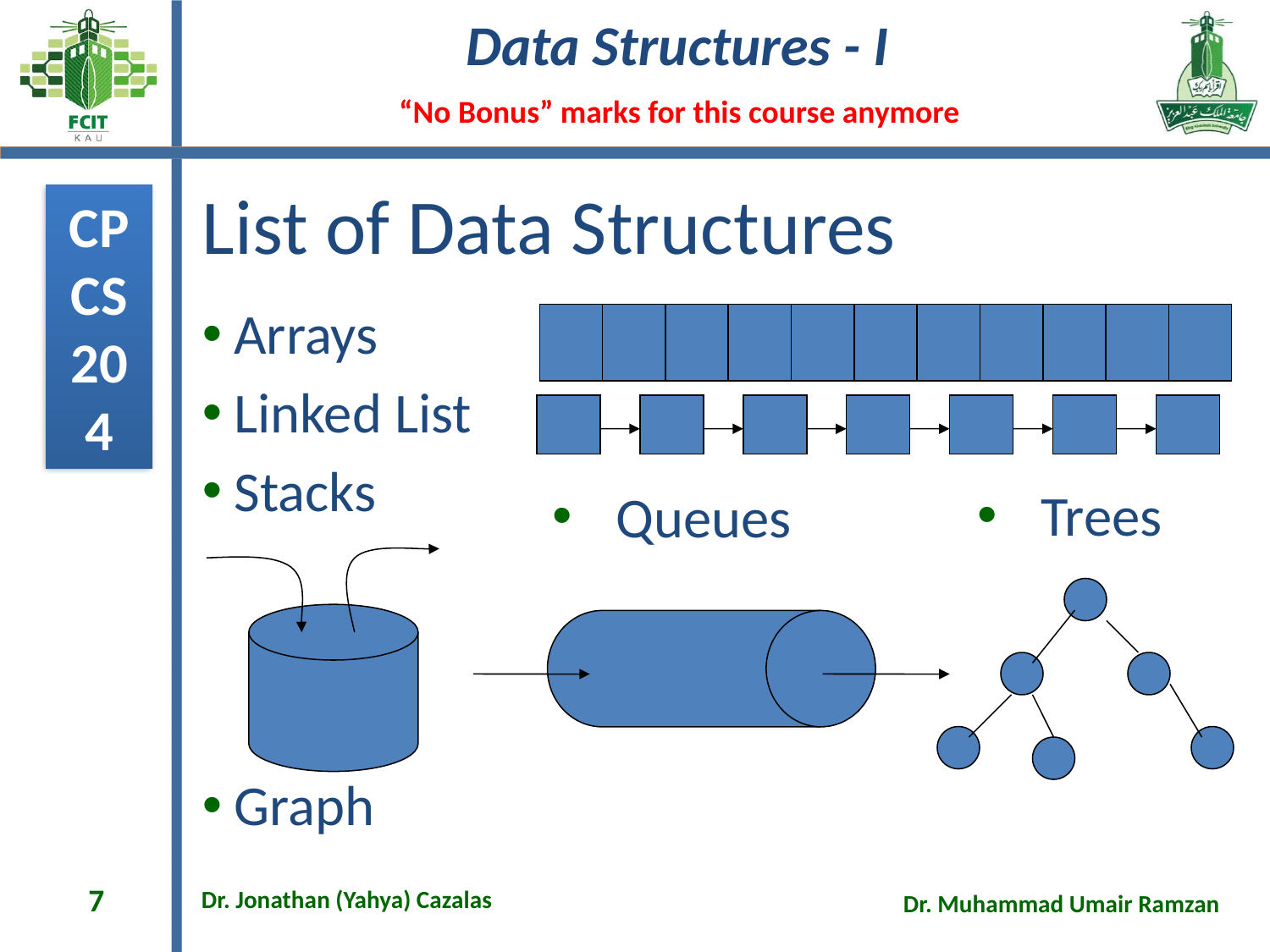

# List of Data Structures
Arrays
Linked List
Stacks

Graph

Trees
Queues

7